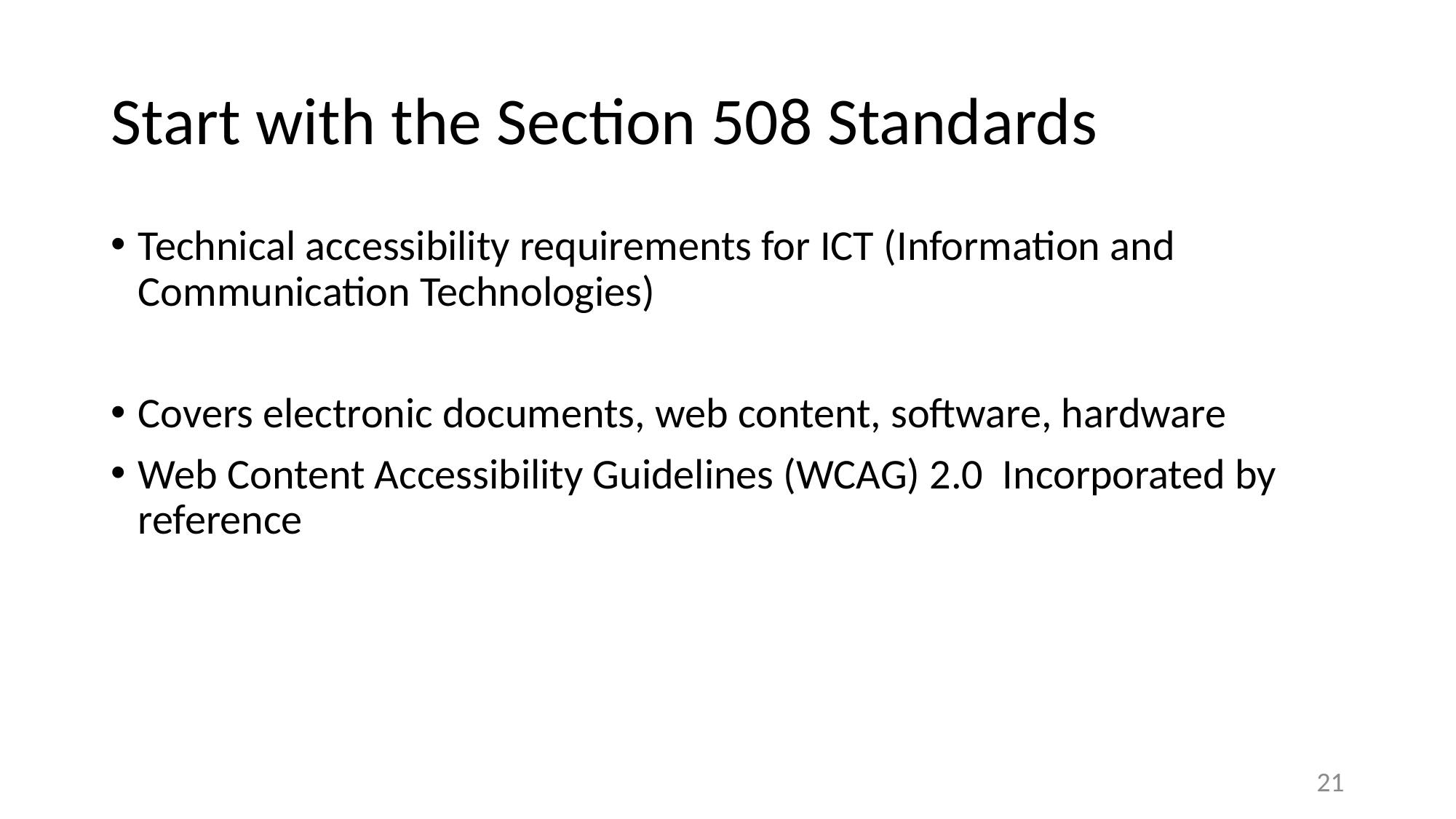

# Start with the Section 508 Standards
Technical accessibility requirements for ICT (Information and Communication Technologies)

Covers electronic documents, web content, software, hardware
Web Content Accessibility Guidelines (WCAG) 2.0  Incorporated by reference

21